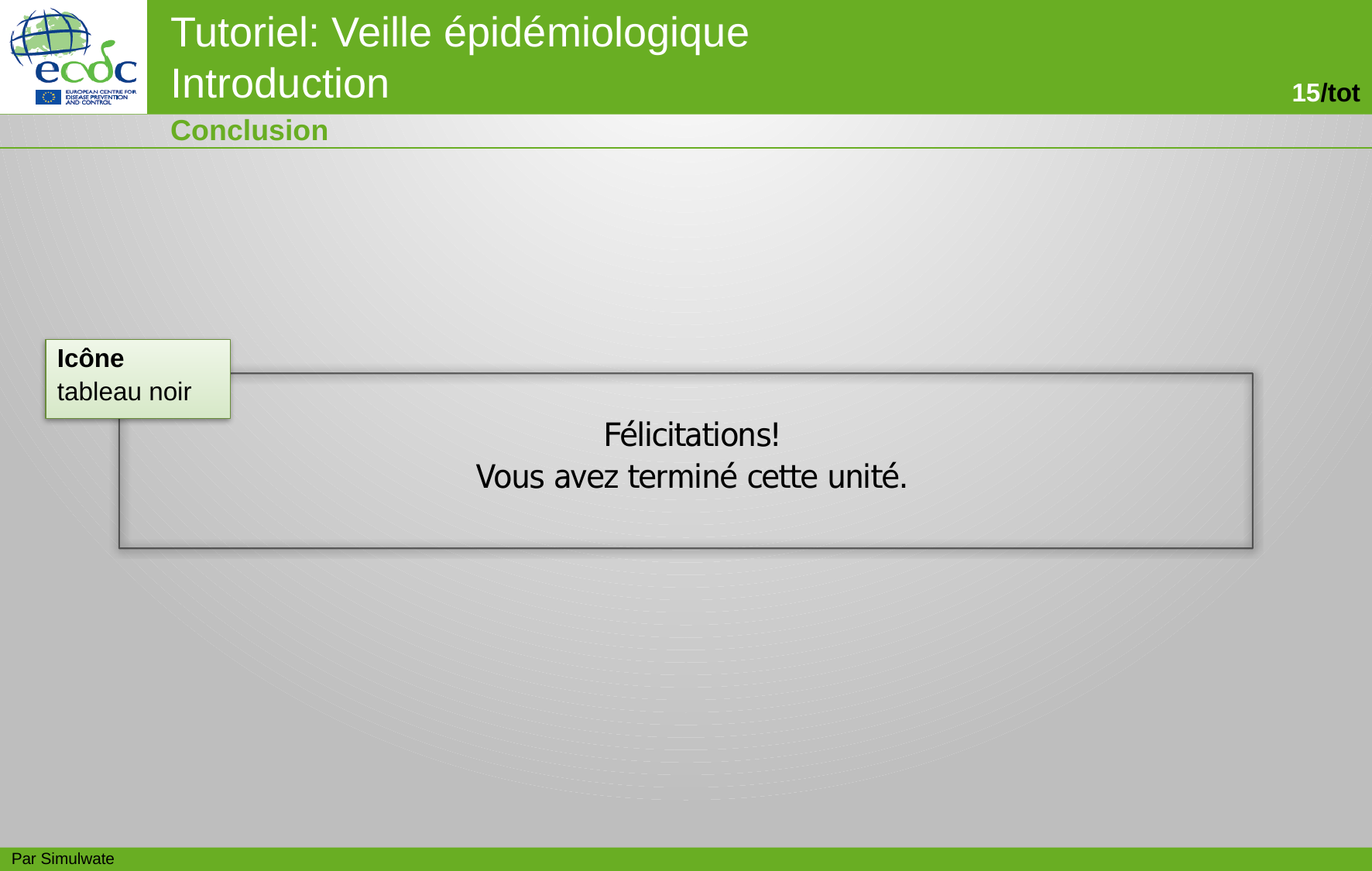

Conclusion
Icône
tableau noir

Félicitations!
Vous avez terminé cette unité.